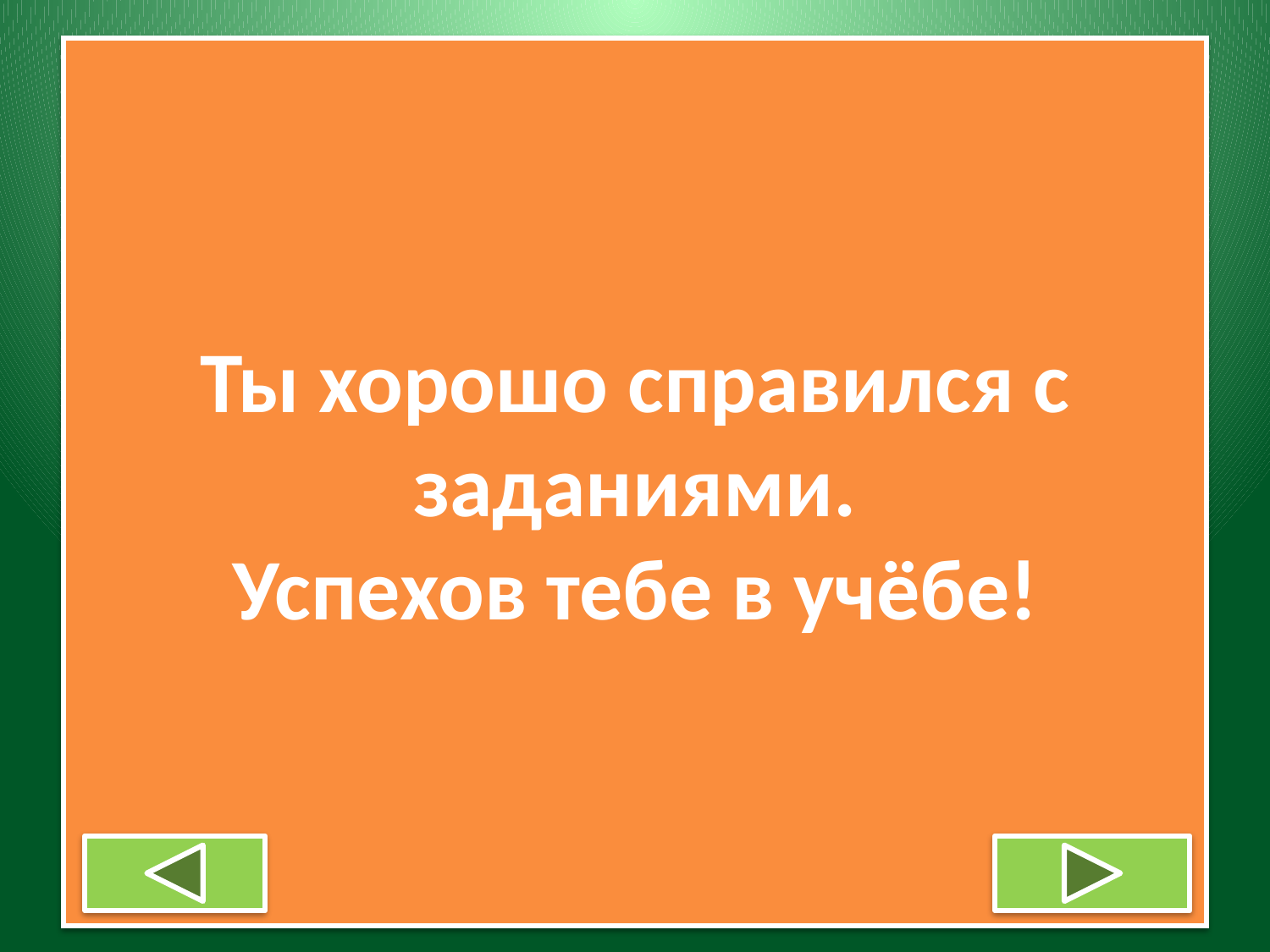

# Ты хорошо справился с заданиями. Успехов тебе в учёбе!